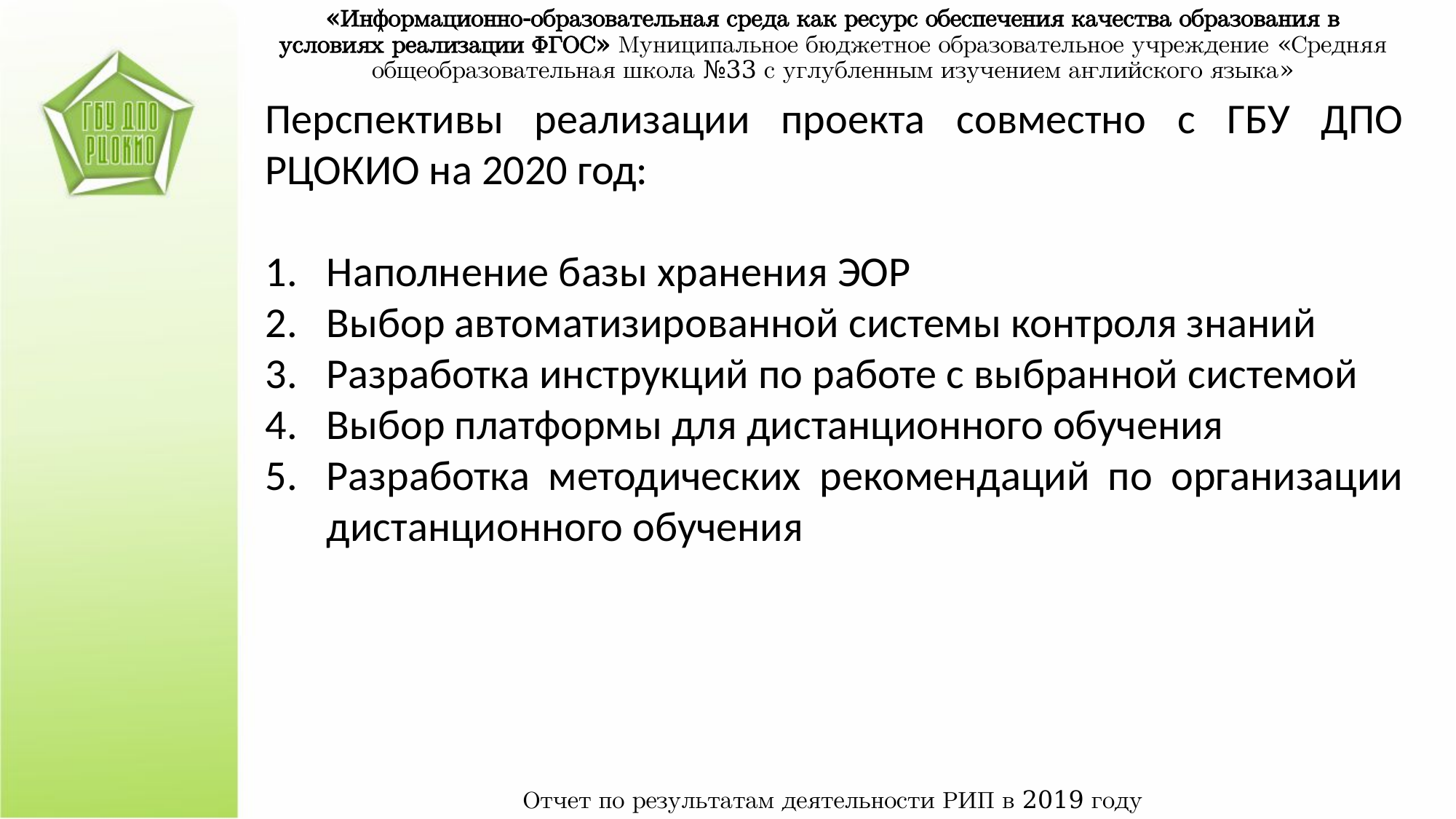

«Информационно-образовательная среда как ресурс обеспечения качества образования в условиях реализации ФГОС» Муниципальное бюджетное образовательное учреждение «Средняя общеобразовательная школа №33 с углубленным изучением английского языка»
Перспективы реализации проекта совместно с ГБУ ДПО РЦОКИО на 2020 год:

Наполнение базы хранения ЭОР
Выбор автоматизированной системы контроля знаний
Разработка инструкций по работе с выбранной системой
Выбор платформы для дистанционного обучения
Разработка методических рекомендаций по организации дистанционного обучения
Отчет по результатам деятельности РИП в 2019 году